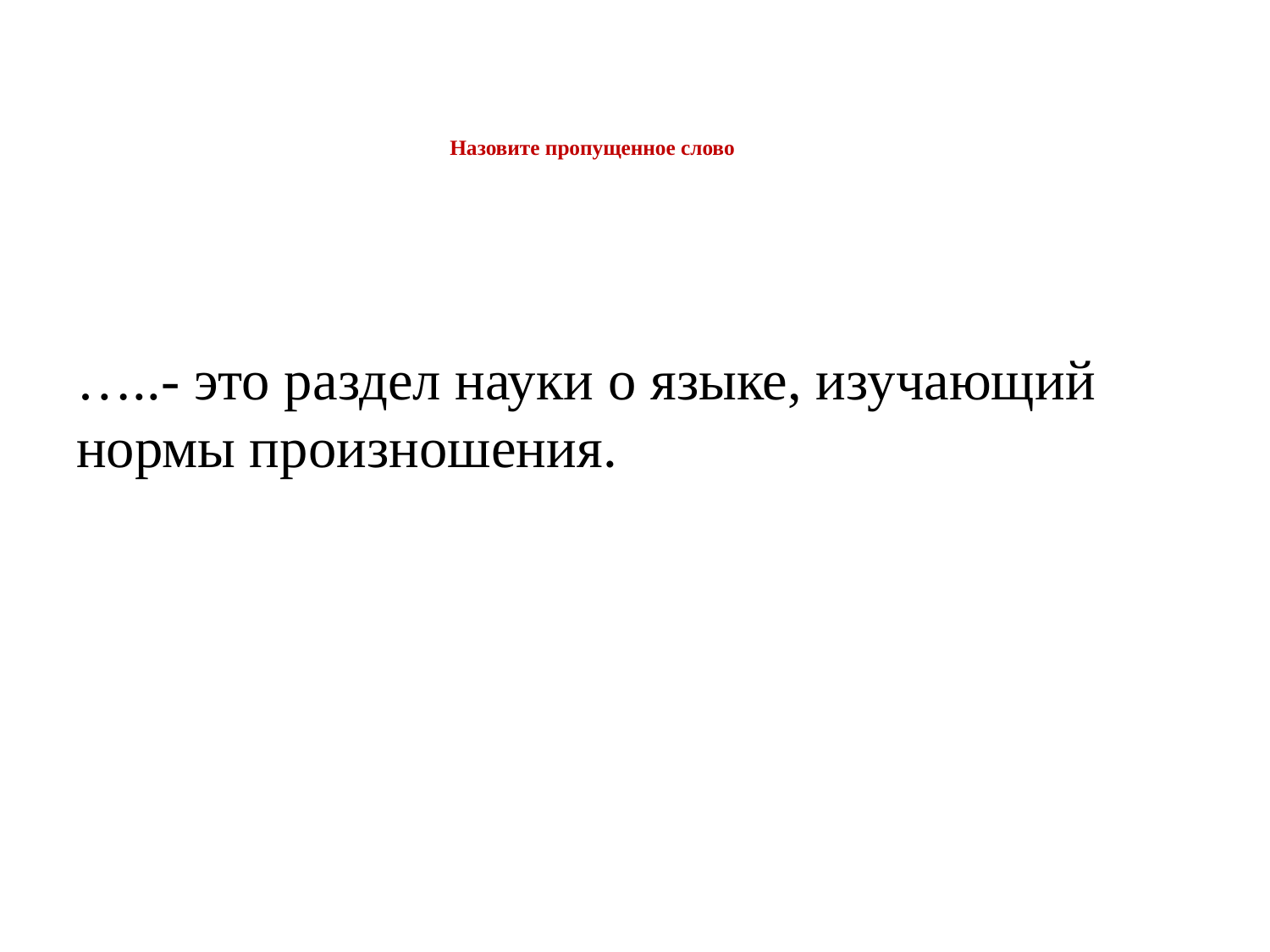

# Назовите пропущенное слово
…..- это раздел науки о языке, изучающий нормы произношения.